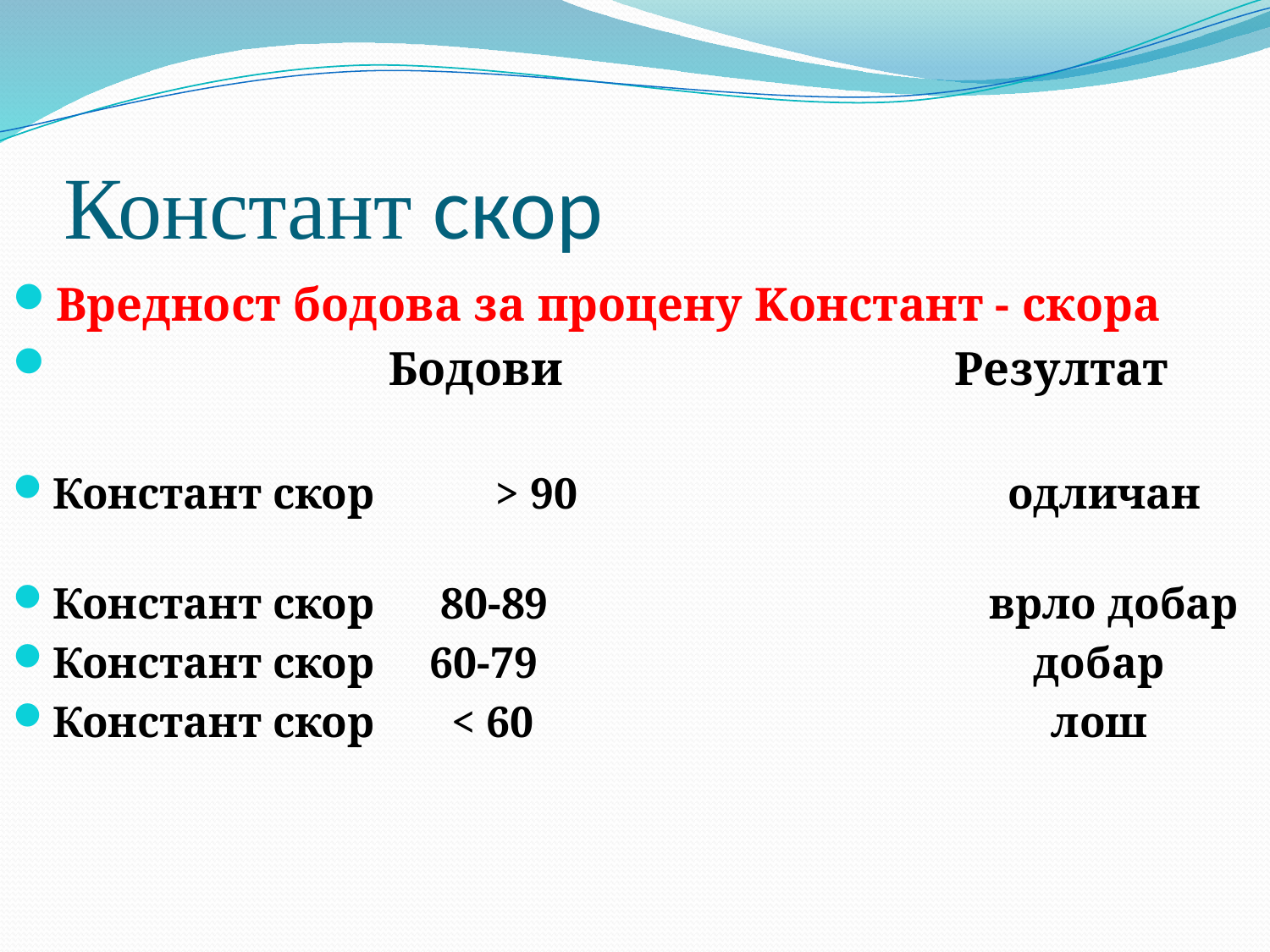

# Констант скор
Вредност бодова за процену Kонстант - скора
                            Бодови                                 Резултат

Констант скор           > 90                                       одличан
Констант скор      80-89                                        врло добар
Констант скор     60-79                                             добар
Констант скор       < 60                                               лош